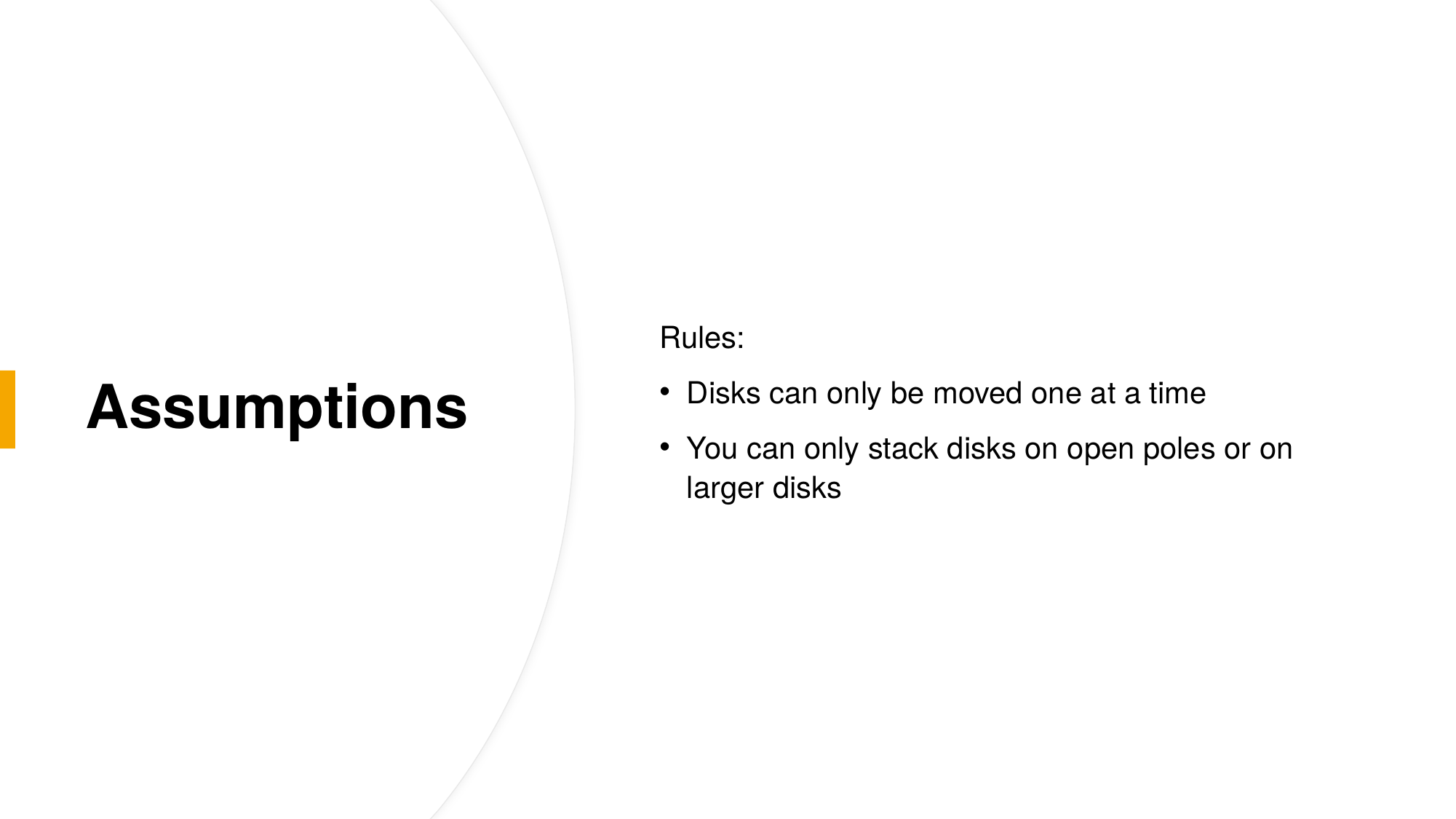

Rules:
Disks can only be moved one at a time
You can only stack disks on open poles or on larger disks
# Assumptions